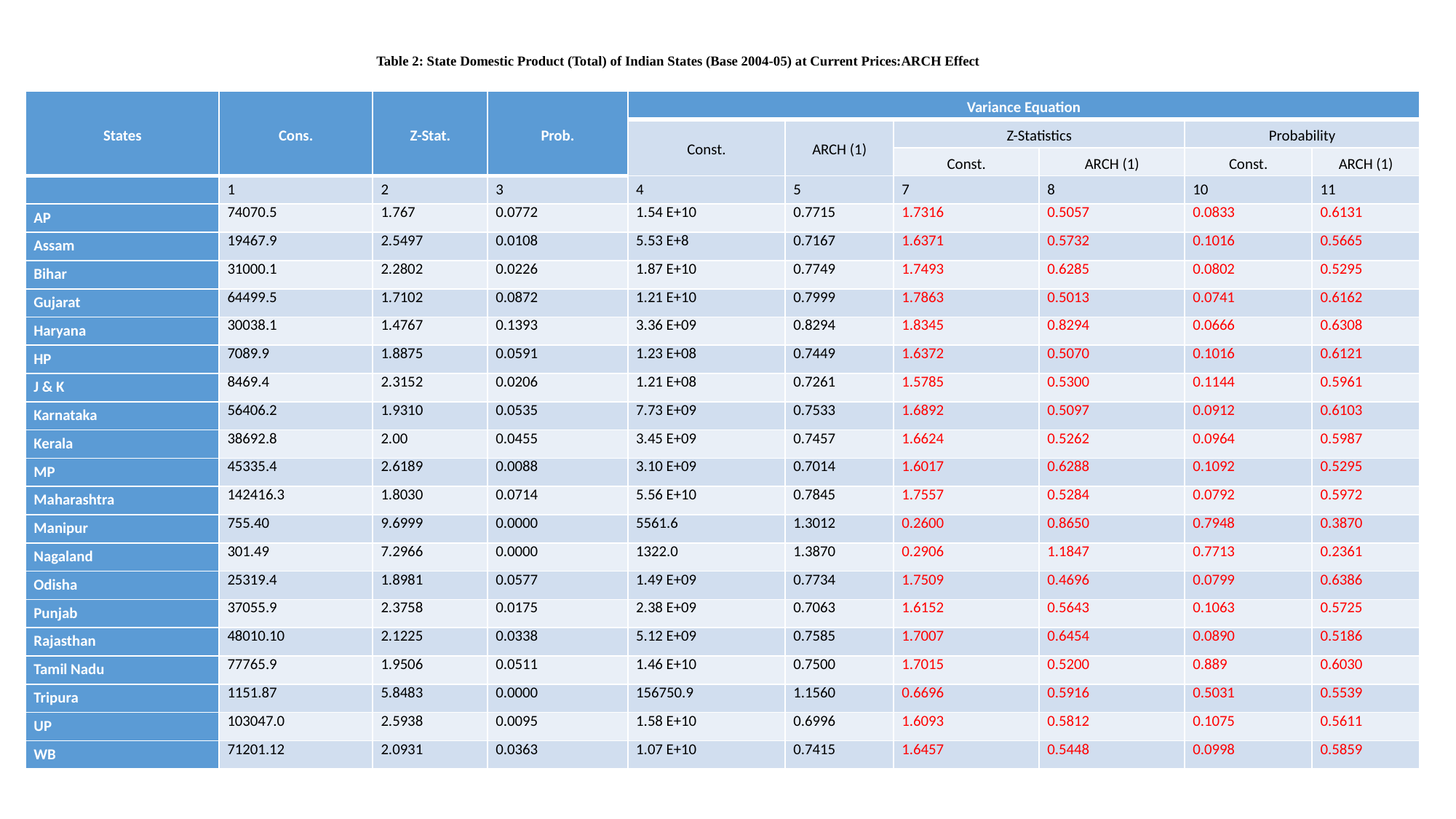

Table 2: State Domestic Product (Total) of Indian States (Base 2004-05) at Current Prices:ARCH Effect

| States | Cons. | Z-Stat. | Prob. | Variance Equation |  |  |  |  |  |
| --- | --- | --- | --- | --- | --- | --- | --- | --- | --- |
|  |  |  |  | Const. | ARCH (1) | Z-Statistics |  | Probability |  |
|  |  |  |  |  |  | Const. | ARCH (1) | Const. | ARCH (1) |
|  | 1 | 2 | 3 | 4 | 5 | 7 | 8 | 10 | 11 |
| AP | 74070.5 | 1.767 | 0.0772 | 1.54 E+10 | 0.7715 | 1.7316 | 0.5057 | 0.0833 | 0.6131 |
| Assam | 19467.9 | 2.5497 | 0.0108 | 5.53 E+8 | 0.7167 | 1.6371 | 0.5732 | 0.1016 | 0.5665 |
| Bihar | 31000.1 | 2.2802 | 0.0226 | 1.87 E+10 | 0.7749 | 1.7493 | 0.6285 | 0.0802 | 0.5295 |
| Gujarat | 64499.5 | 1.7102 | 0.0872 | 1.21 E+10 | 0.7999 | 1.7863 | 0.5013 | 0.0741 | 0.6162 |
| Haryana | 30038.1 | 1.4767 | 0.1393 | 3.36 E+09 | 0.8294 | 1.8345 | 0.8294 | 0.0666 | 0.6308 |
| HP | 7089.9 | 1.8875 | 0.0591 | 1.23 E+08 | 0.7449 | 1.6372 | 0.5070 | 0.1016 | 0.6121 |
| J & K | 8469.4 | 2.3152 | 0.0206 | 1.21 E+08 | 0.7261 | 1.5785 | 0.5300 | 0.1144 | 0.5961 |
| Karnataka | 56406.2 | 1.9310 | 0.0535 | 7.73 E+09 | 0.7533 | 1.6892 | 0.5097 | 0.0912 | 0.6103 |
| Kerala | 38692.8 | 2.00 | 0.0455 | 3.45 E+09 | 0.7457 | 1.6624 | 0.5262 | 0.0964 | 0.5987 |
| MP | 45335.4 | 2.6189 | 0.0088 | 3.10 E+09 | 0.7014 | 1.6017 | 0.6288 | 0.1092 | 0.5295 |
| Maharashtra | 142416.3 | 1.8030 | 0.0714 | 5.56 E+10 | 0.7845 | 1.7557 | 0.5284 | 0.0792 | 0.5972 |
| Manipur | 755.40 | 9.6999 | 0.0000 | 5561.6 | 1.3012 | 0.2600 | 0.8650 | 0.7948 | 0.3870 |
| Nagaland | 301.49 | 7.2966 | 0.0000 | 1322.0 | 1.3870 | 0.2906 | 1.1847 | 0.7713 | 0.2361 |
| Odisha | 25319.4 | 1.8981 | 0.0577 | 1.49 E+09 | 0.7734 | 1.7509 | 0.4696 | 0.0799 | 0.6386 |
| Punjab | 37055.9 | 2.3758 | 0.0175 | 2.38 E+09 | 0.7063 | 1.6152 | 0.5643 | 0.1063 | 0.5725 |
| Rajasthan | 48010.10 | 2.1225 | 0.0338 | 5.12 E+09 | 0.7585 | 1.7007 | 0.6454 | 0.0890 | 0.5186 |
| Tamil Nadu | 77765.9 | 1.9506 | 0.0511 | 1.46 E+10 | 0.7500 | 1.7015 | 0.5200 | 0.889 | 0.6030 |
| Tripura | 1151.87 | 5.8483 | 0.0000 | 156750.9 | 1.1560 | 0.6696 | 0.5916 | 0.5031 | 0.5539 |
| UP | 103047.0 | 2.5938 | 0.0095 | 1.58 E+10 | 0.6996 | 1.6093 | 0.5812 | 0.1075 | 0.5611 |
| WB | 71201.12 | 2.0931 | 0.0363 | 1.07 E+10 | 0.7415 | 1.6457 | 0.5448 | 0.0998 | 0.5859 |